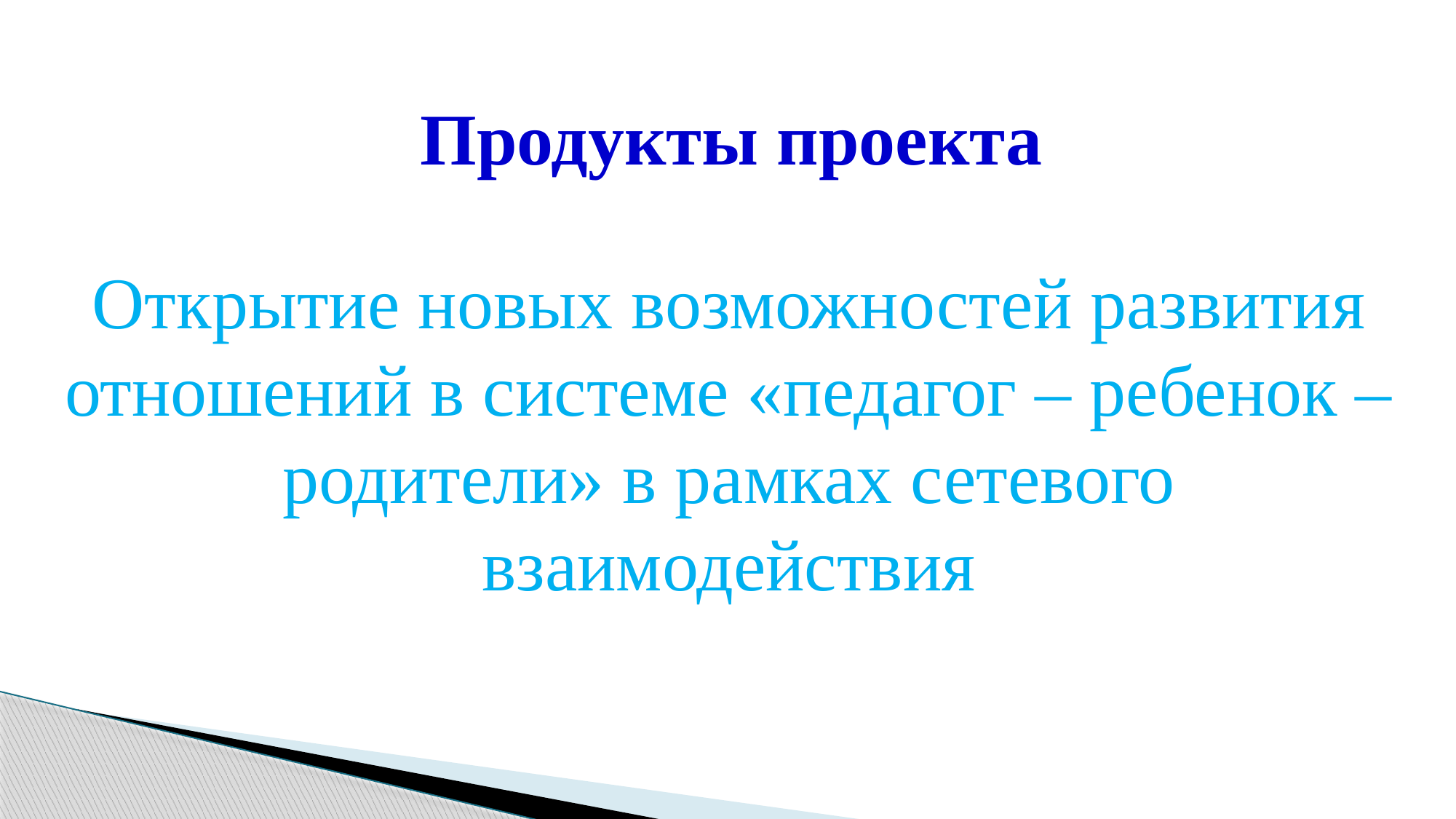

Продукты проекта
Открытие новых возможностей развития отношений в системе «педагог – ребенок – родители» в рамках сетевого взаимодействия